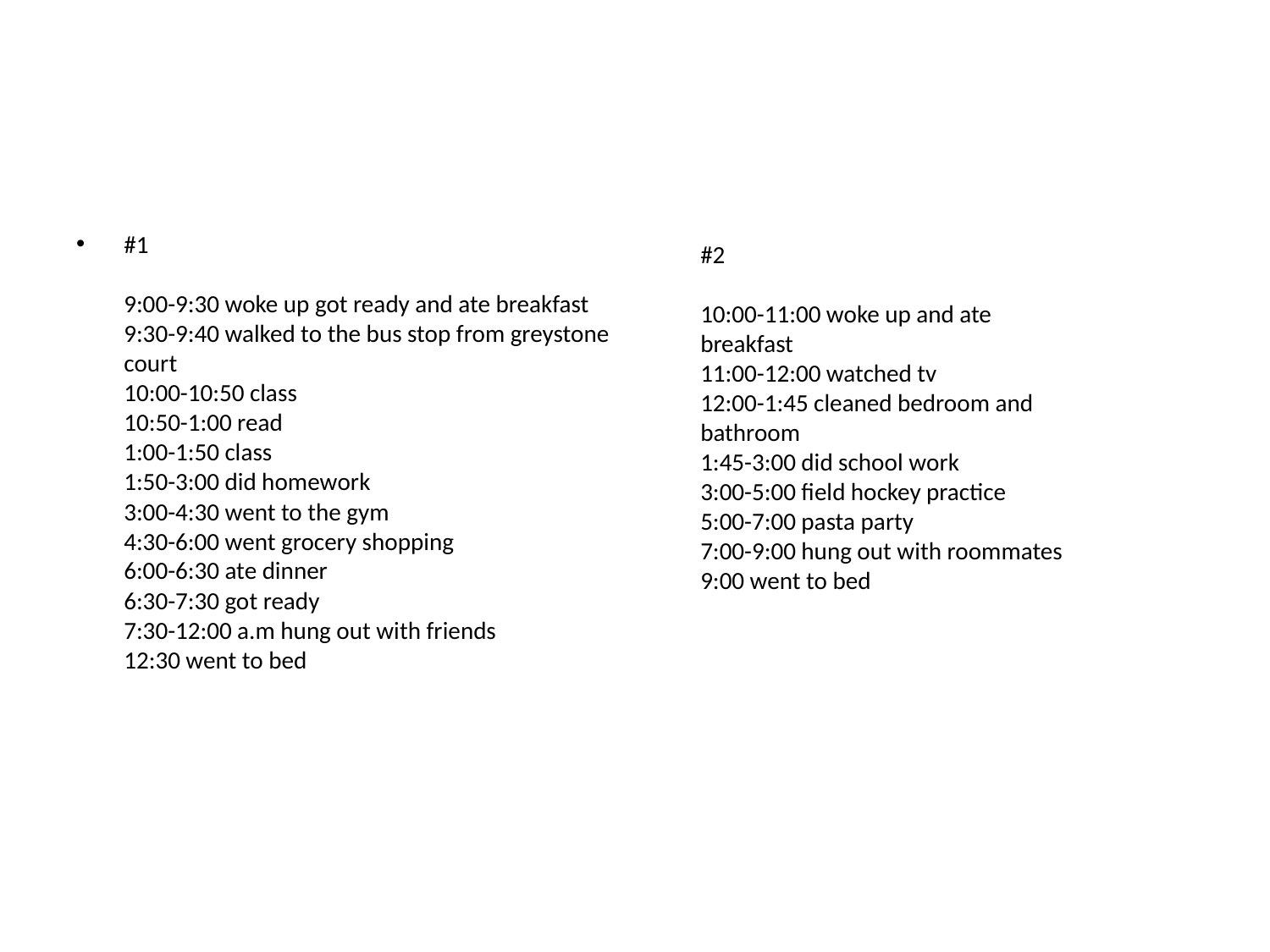

#
#1
9:00-9:30 woke up got ready and ate breakfast
9:30-9:40 walked to the bus stop from greystone court
10:00-10:50 class
10:50-1:00 read
1:00-1:50 class
1:50-3:00 did homework
3:00-4:30 went to the gym
4:30-6:00 went grocery shopping
6:00-6:30 ate dinner
6:30-7:30 got ready
7:30-12:00 a.m hung out with friends
12:30 went to bed
#2
10:00-11:00 woke up and ate breakfast
11:00-12:00 watched tv
12:00-1:45 cleaned bedroom and bathroom
1:45-3:00 did school work
3:00-5:00 field hockey practice
5:00-7:00 pasta party
7:00-9:00 hung out with roommates
9:00 went to bed